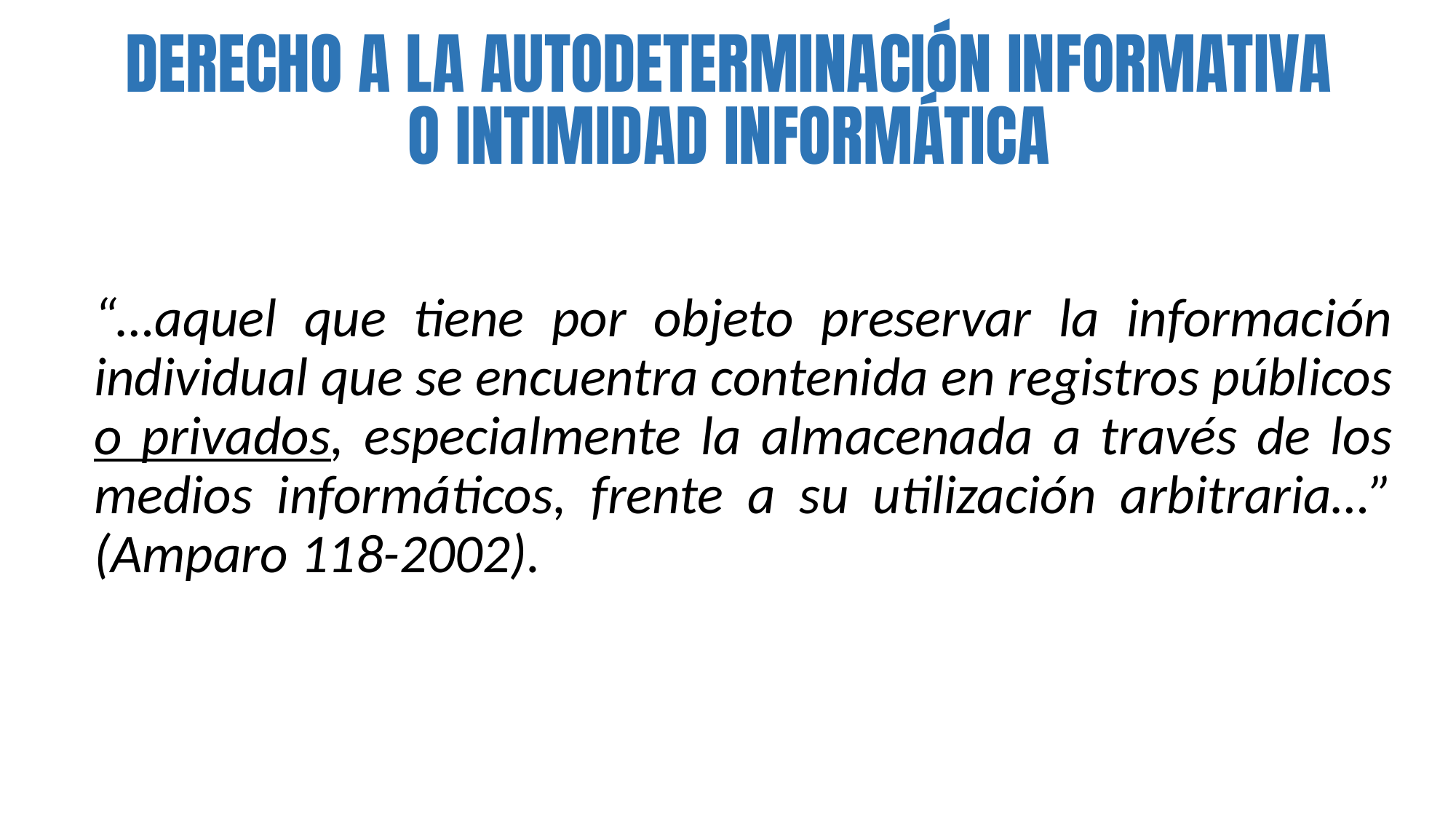

# DERECHO A LA AUTODETERMINACIÓN INFORMATIVA O INTIMIDAD INFORMÁTICA

“…aquel que tiene por objeto preservar la información individual que se encuentra contenida en registros públicos o privados, especialmente la almacenada a través de los medios informáticos, frente a su utilización arbitraria…” (Amparo 118-2002).